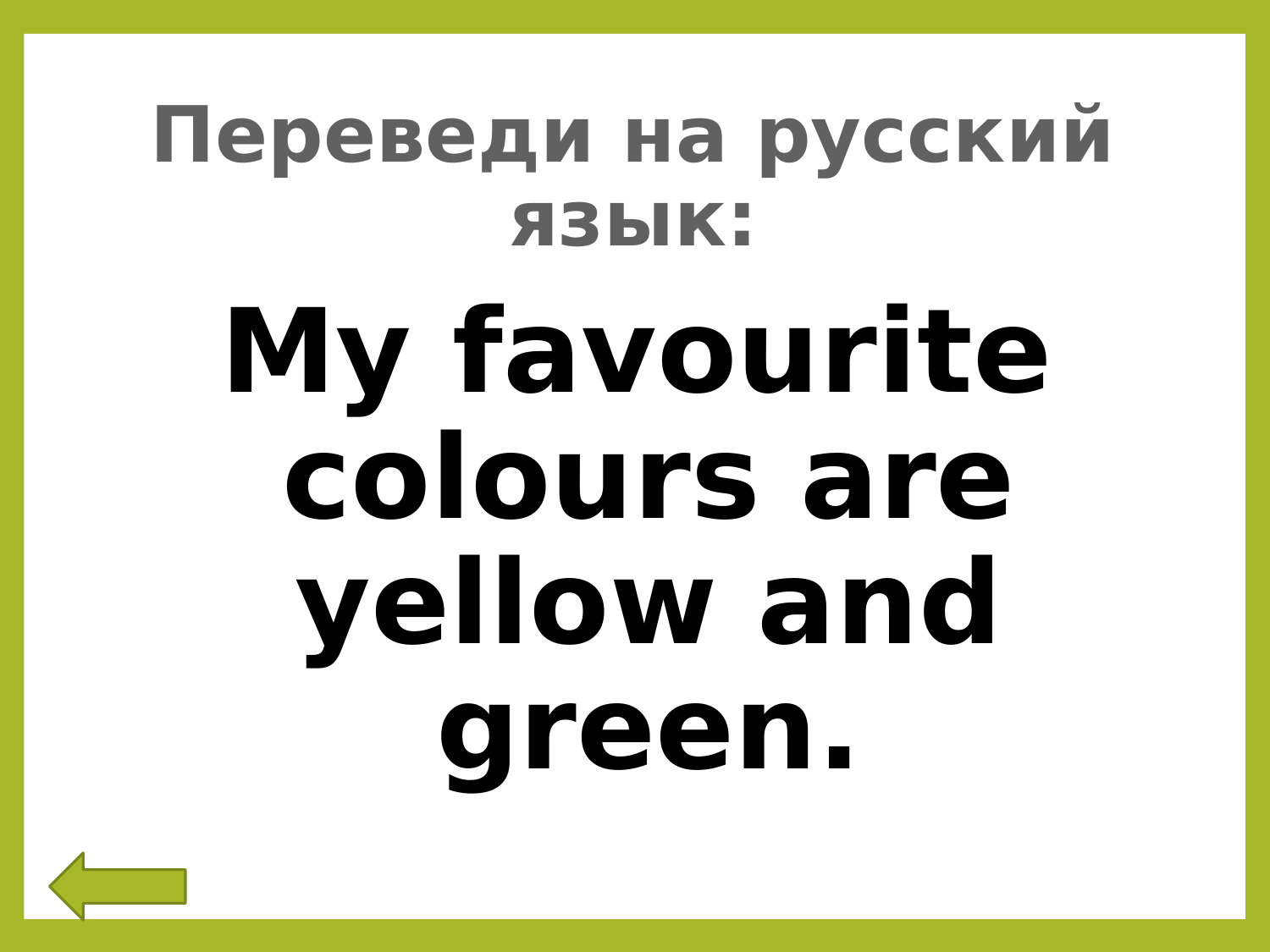

# Переведи на русский язык:
My favourite colours are yellow and green.